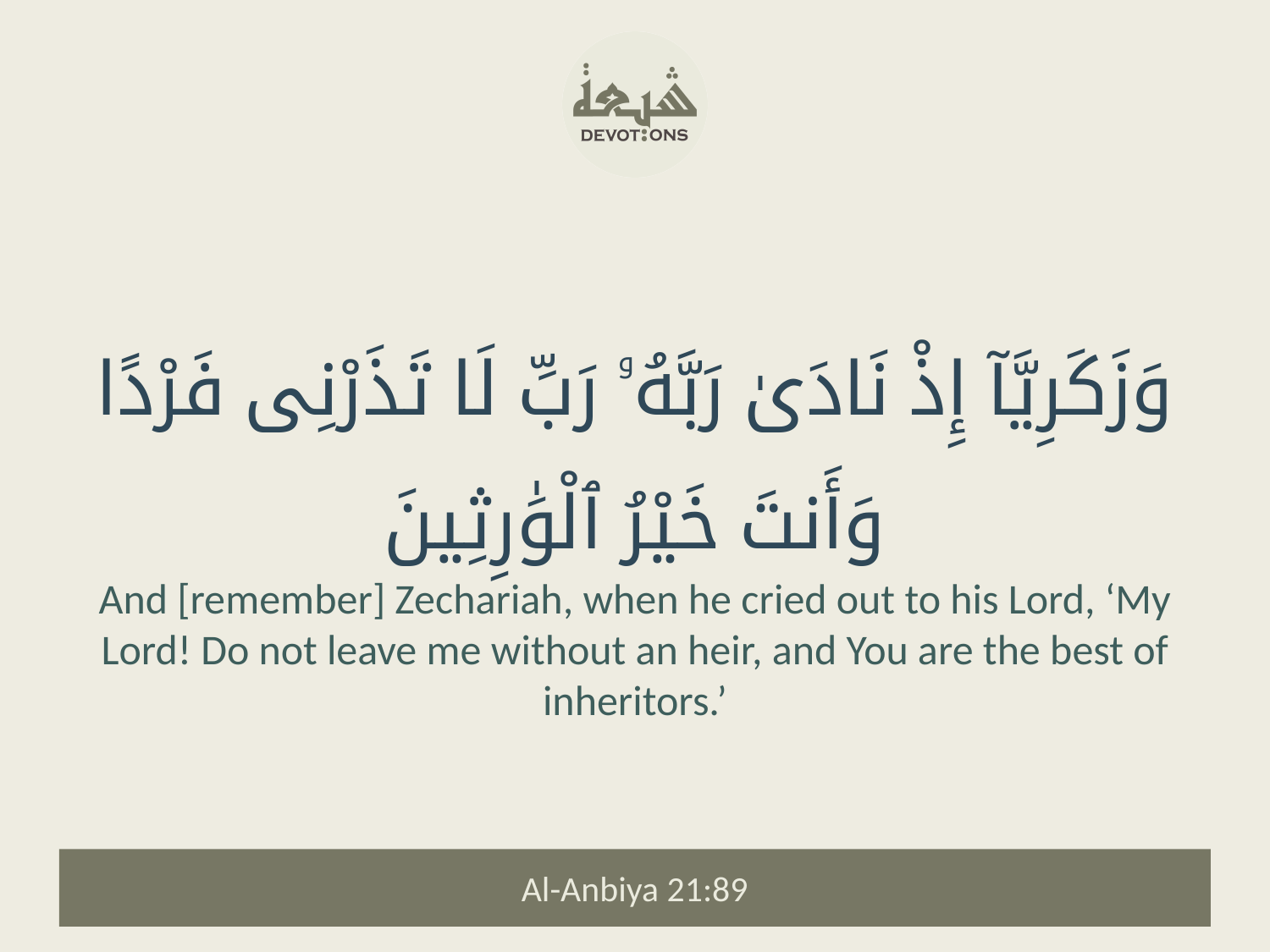

وَزَكَرِيَّآ إِذْ نَادَىٰ رَبَّهُۥ رَبِّ لَا تَذَرْنِى فَرْدًا وَأَنتَ خَيْرُ ٱلْوَٰرِثِينَ
And [remember] Zechariah, when he cried out to his Lord, ‘My Lord! Do not leave me without an heir, and You are the best of inheritors.’
Al-Anbiya 21:89